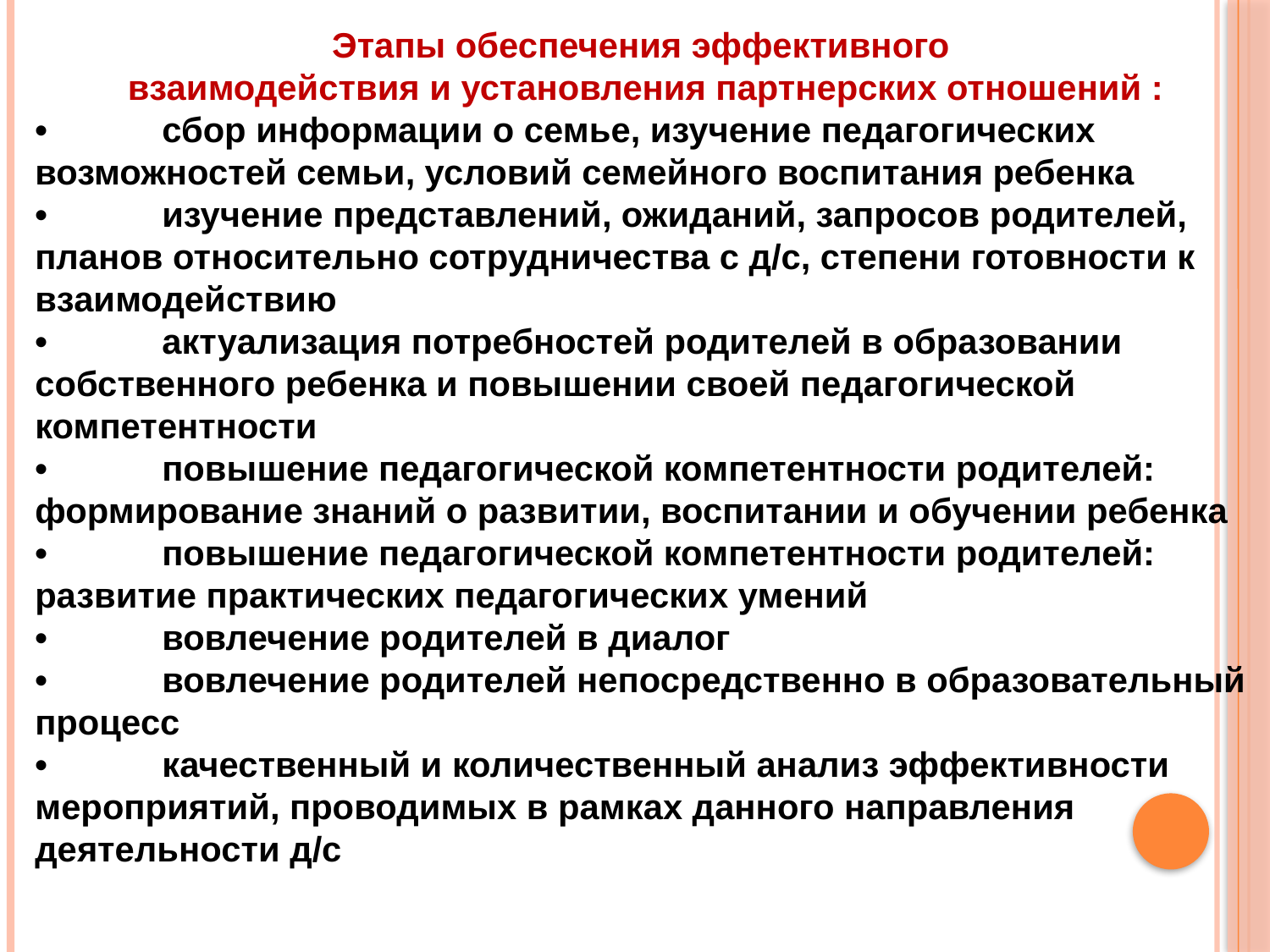

Этапы обеспечения эффективного
взаимодействия и установления партнерских отношений :
•	сбор информации о семье, изучение педагогических возможностей семьи, условий семейного воспитания ребенка
•	изучение представлений, ожиданий, запросов родителей, планов относительно сотрудничества с д/с, степени готовности к взаимодействию
•	актуализация потребностей родителей в образовании собственного ребенка и повышении своей педагогической компетентности
•	повышение педагогической компетентности родителей:
формирование знаний о развитии, воспитании и обучении ребенка
•	повышение педагогической компетентности родителей:
развитие практических педагогических умений
•	вовлечение родителей в диалог
•	вовлечение родителей непосредственно в образовательный процесс
•	качественный и количественный анализ эффективности мероприятий, проводимых в рамках данного направления деятельности д/с